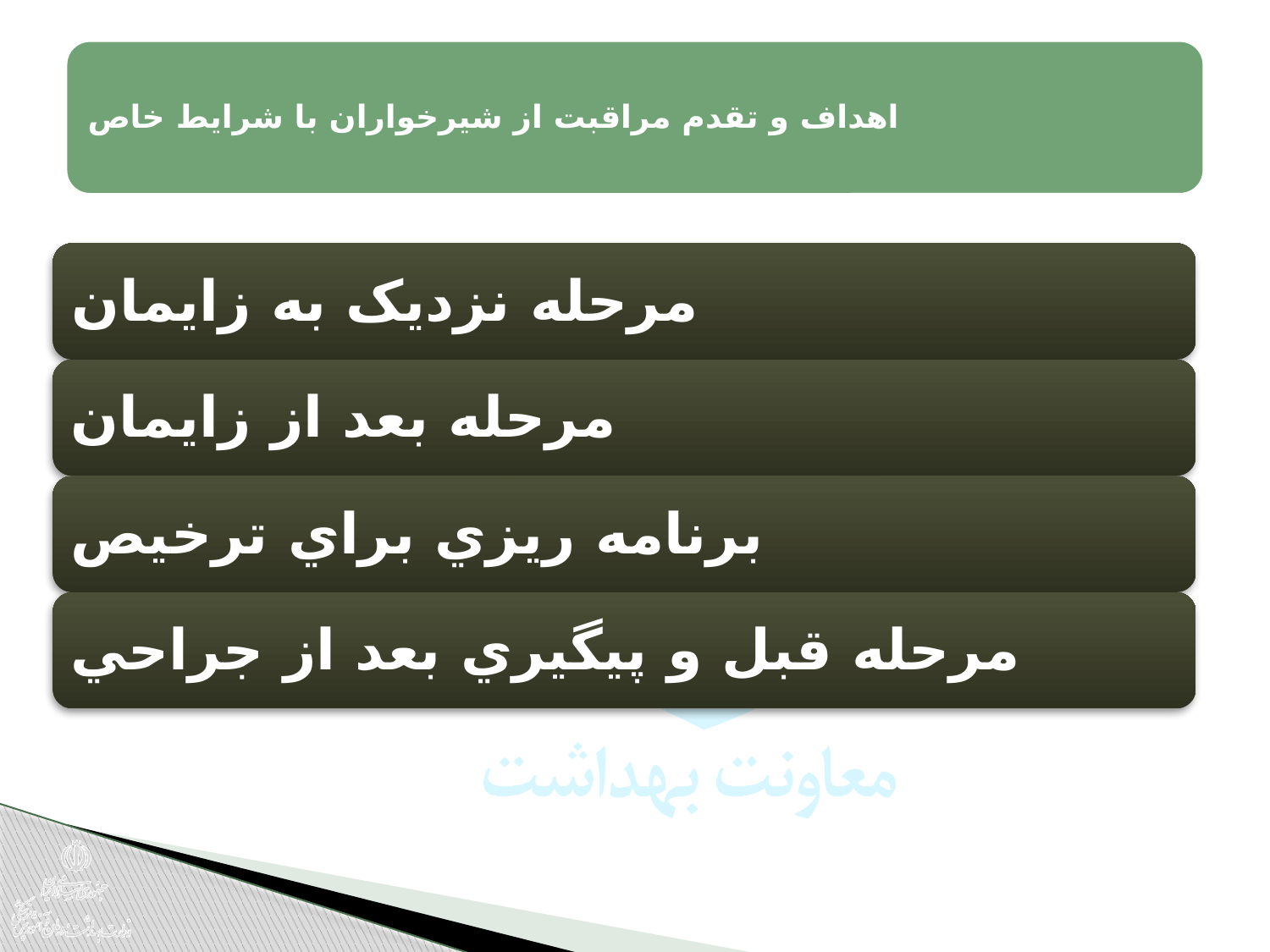

اهداف و تقدم مراقبت از شيرخواران با شرايط خاص
مرحله نزديک به زايمان
مرحله بعد از زايمان
برنامه ريزي براي ترخيص
مرحله قبل و پيگيري بعد از جراحي